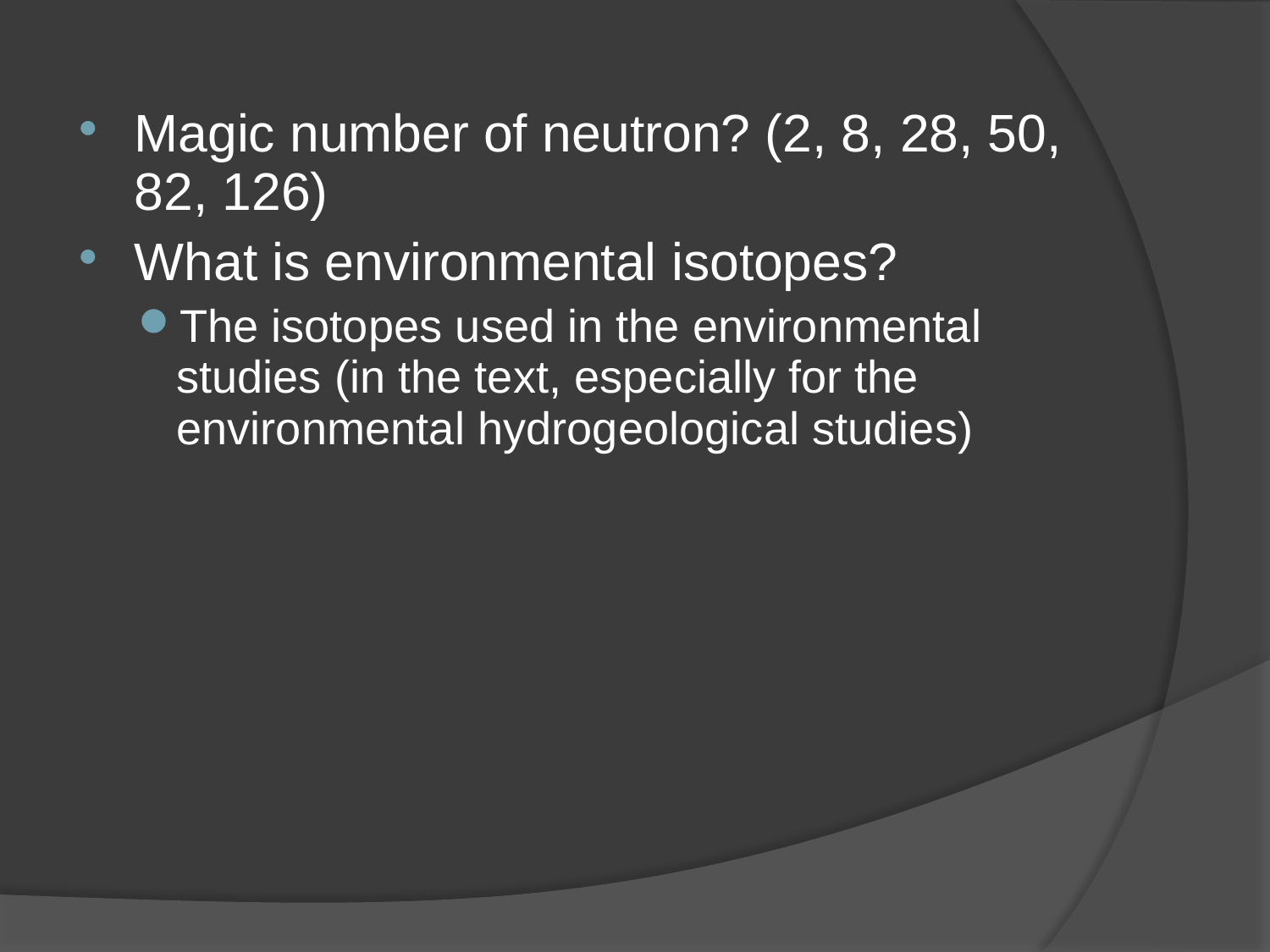

Magic number of neutron? (2, 8, 28, 50, 82, 126)
What is environmental isotopes?
The isotopes used in the environmental studies (in the text, especially for the environmental hydrogeological studies)